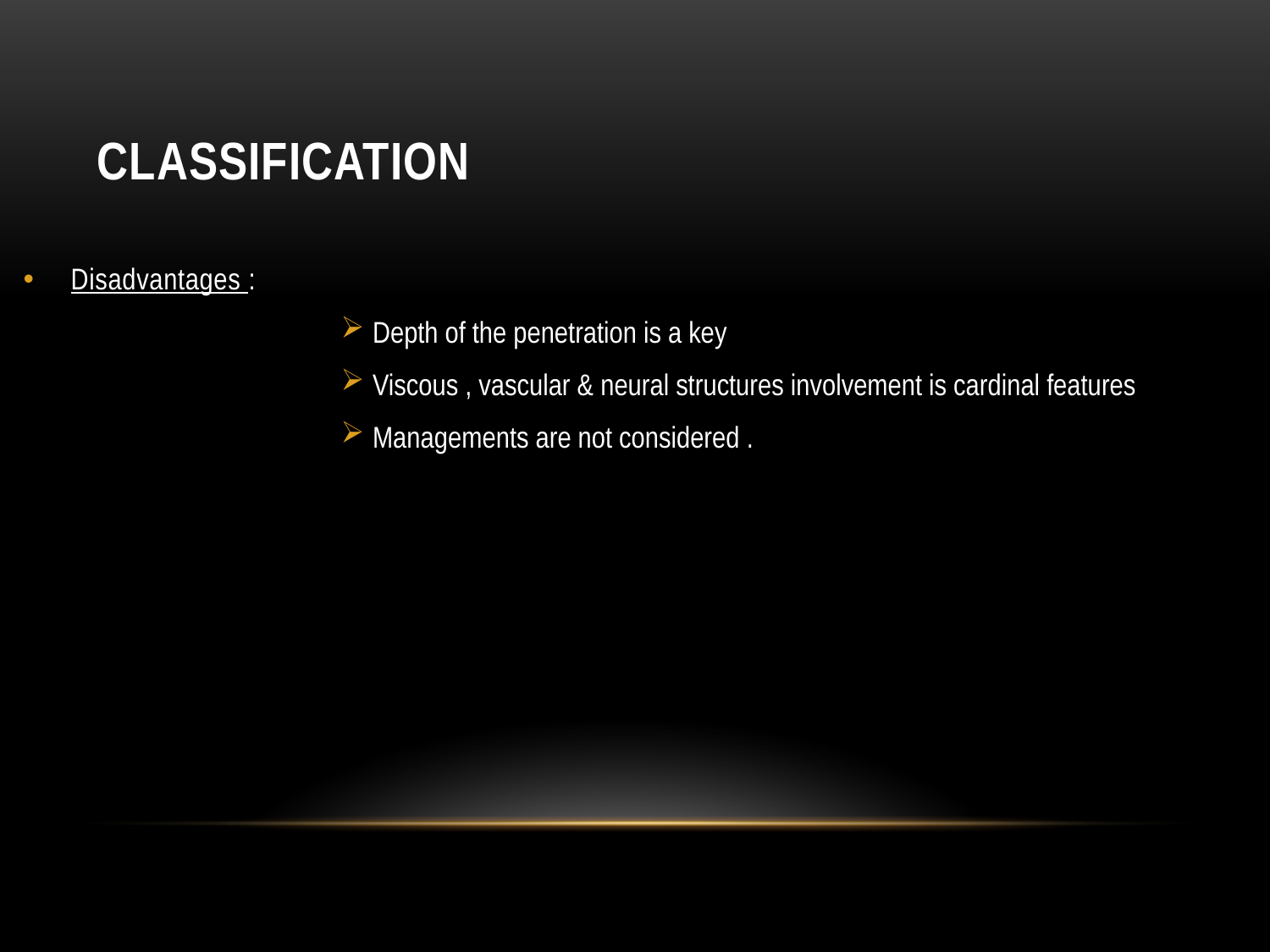

# Classification
Disadvantages :
Depth of the penetration is a key
Viscous , vascular & neural structures involvement is cardinal features
Managements are not considered .